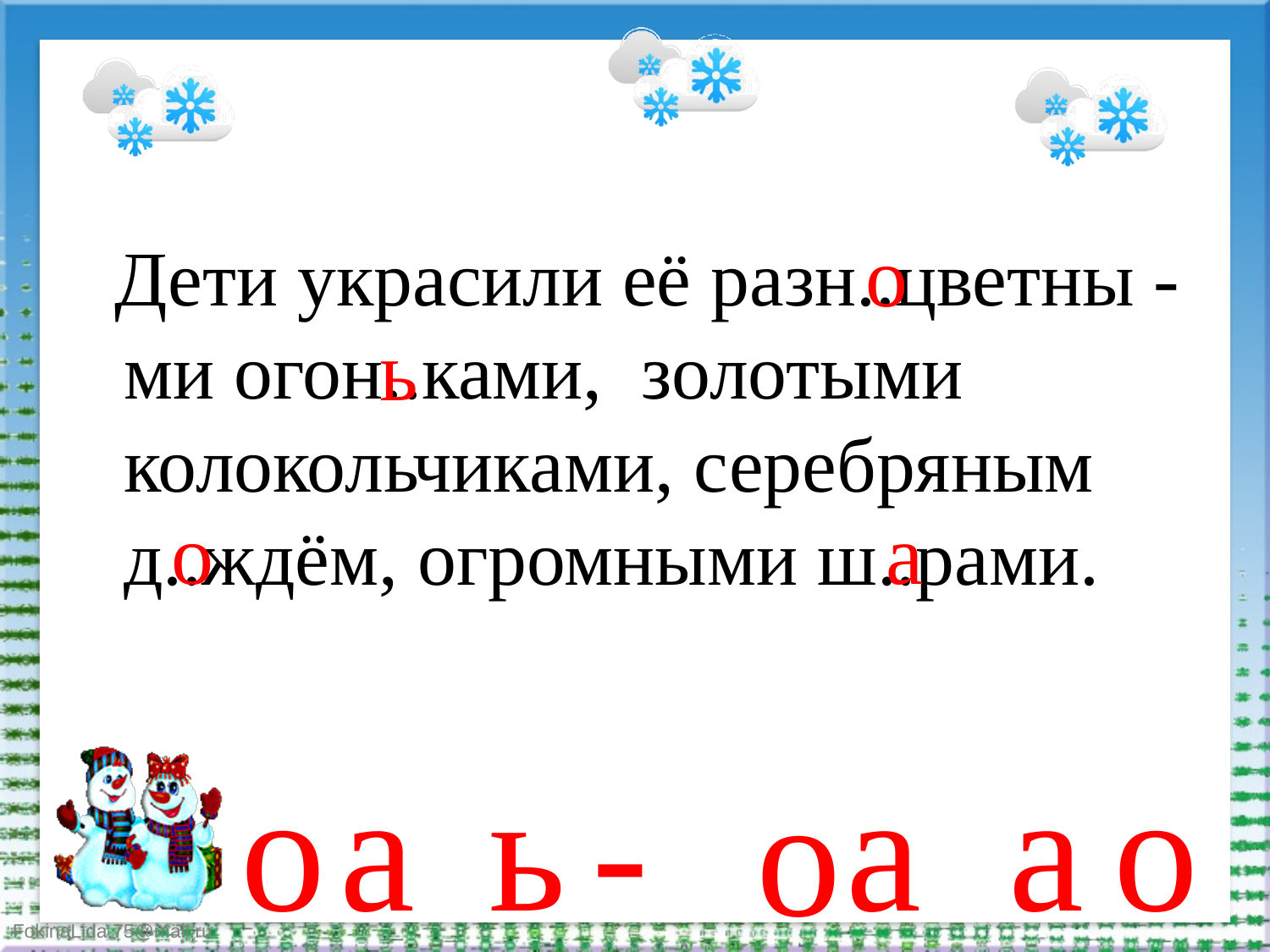

#
   Дети украсили её разн..цветны -ми огон..ками,  золотыми колокольчиками, серебряным д..ждём, огромными ш..рами.
о
ь
о
а
о
а
ь
-
а
а
о
о